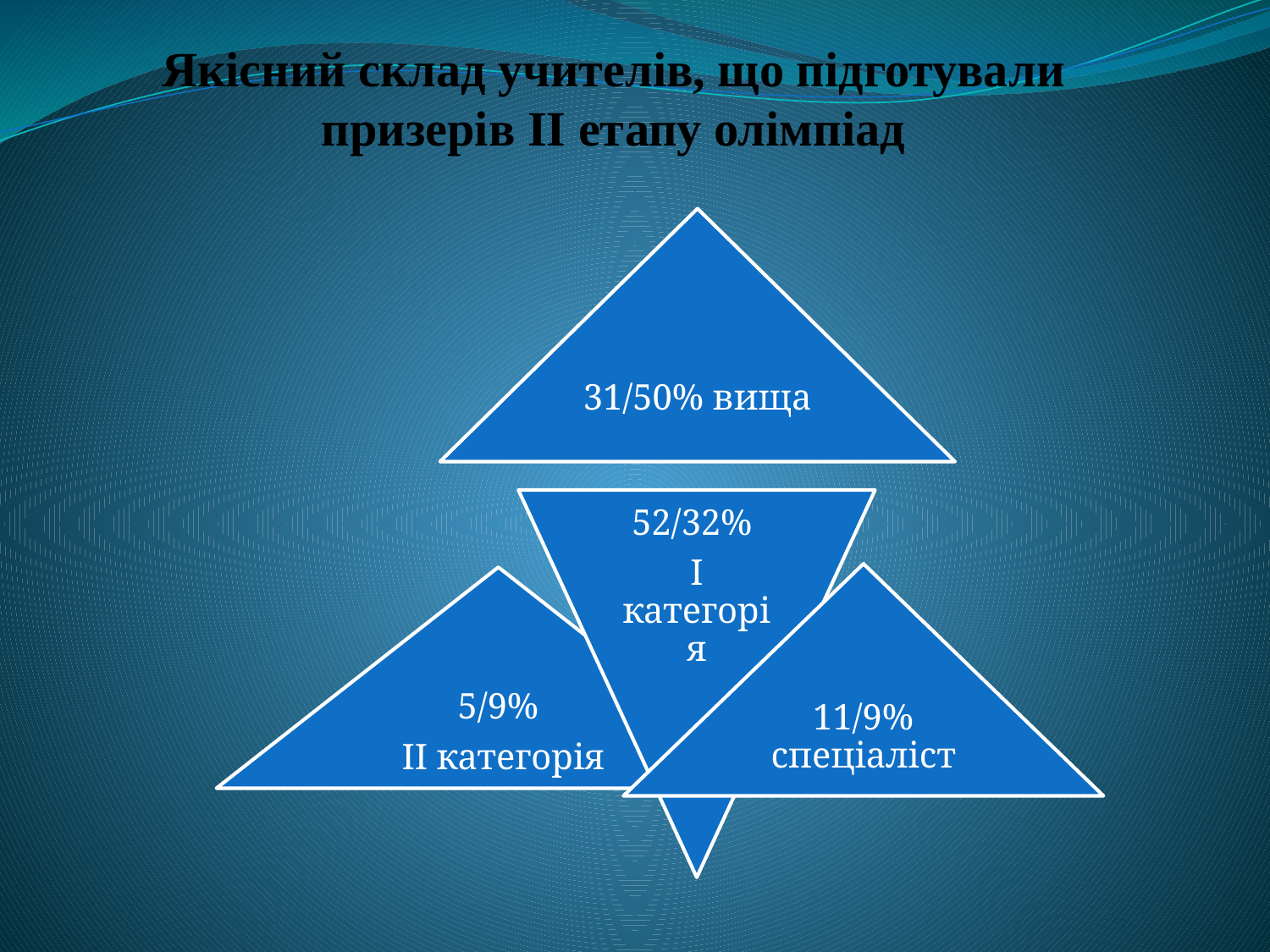

# Якісний склад учителів, що підготували призерів ІІ етапу олімпіад
31/50% вища
5/9%
 ІІ категорія
52/32%
І категорія
11/9% спеціаліст